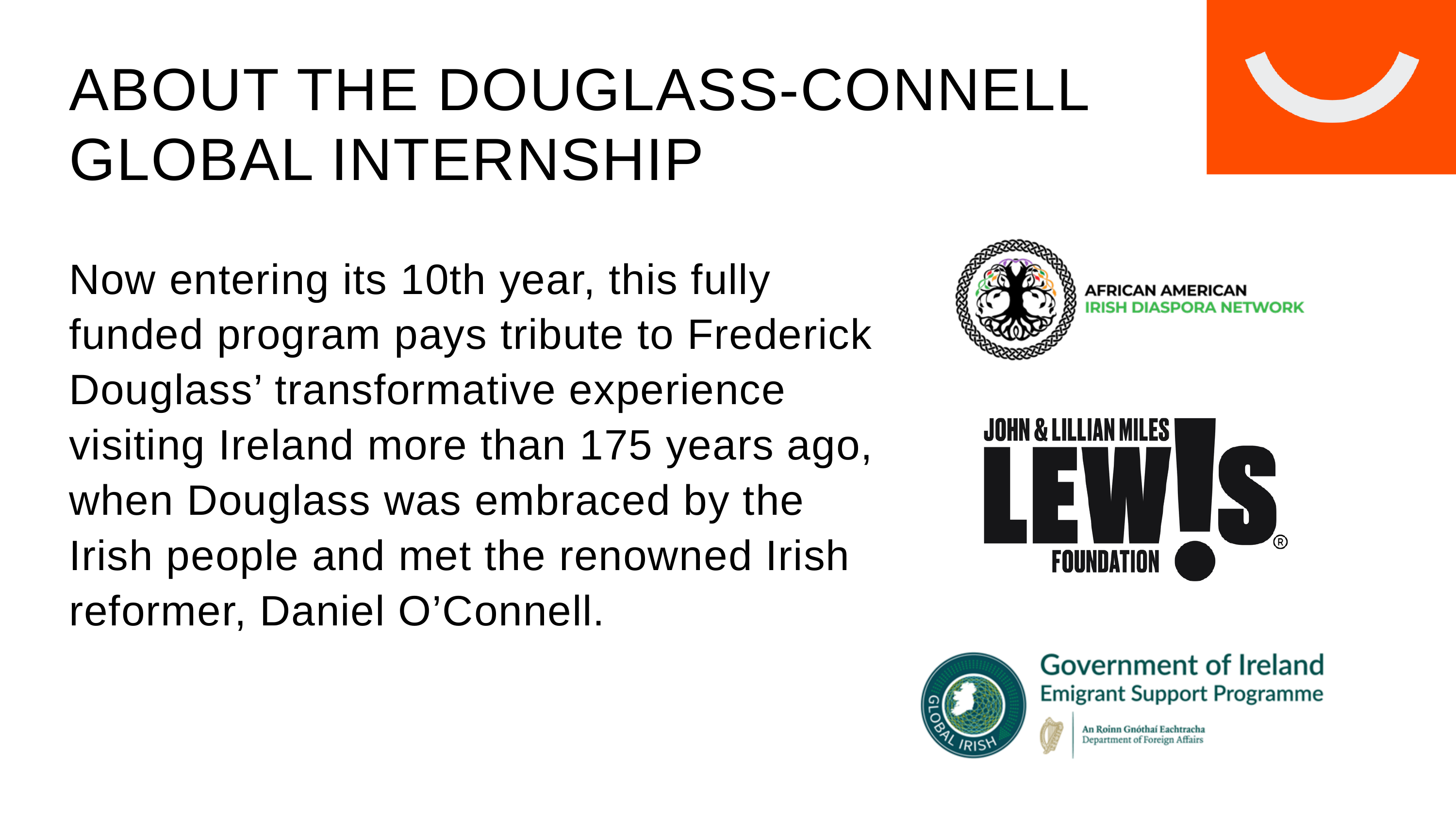

ABOUT THE DOUGLASS-CONNELL GLOBAL INTERNSHIP

Now entering its 10th year, this fully funded program pays tribute to Frederick Douglass’ transformative experience visiting Ireland more than 175 years ago, when Douglass was embraced by the Irish people and met the renowned Irish reformer, Daniel O’Connell.